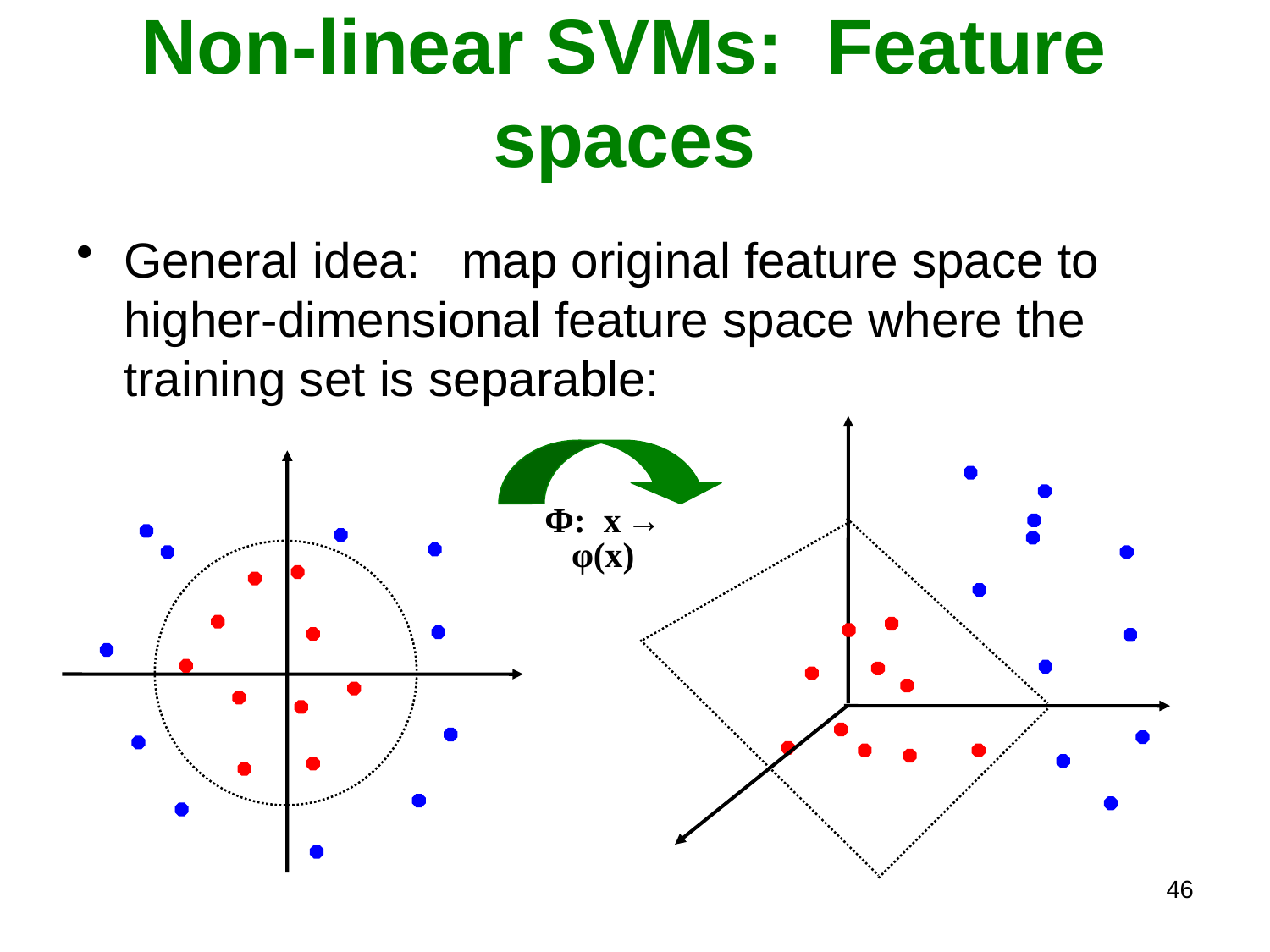

# Non-linear SVMs:  Feature spaces
General idea:   map original feature space to higher-dimensional feature space where the training set is separable:

Φ:  x → φ(x)

46